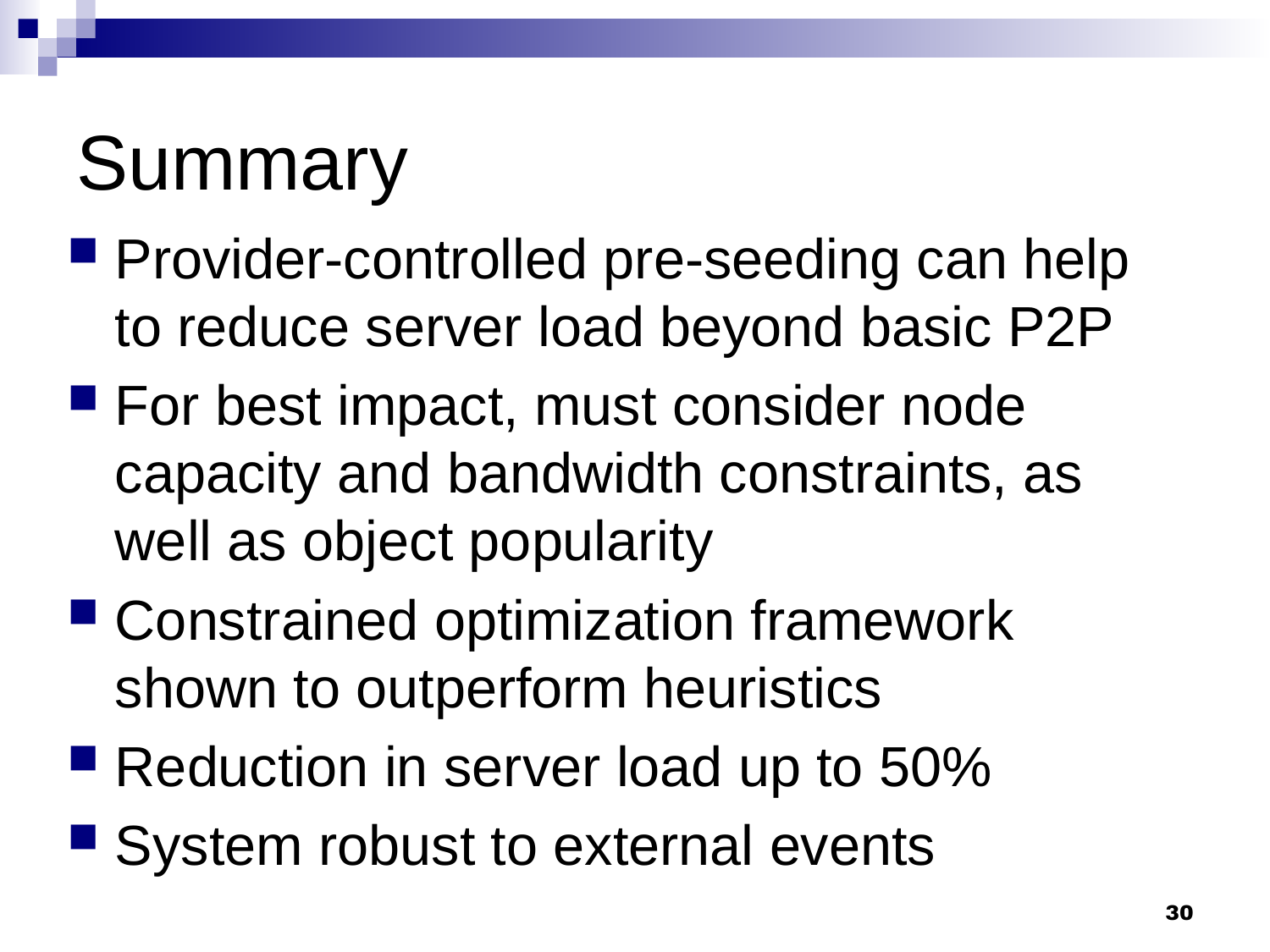

# Summary
Provider-controlled pre-seeding can help to reduce server load beyond basic P2P
For best impact, must consider node capacity and bandwidth constraints, as well as object popularity
Constrained optimization framework shown to outperform heuristics
Reduction in server load up to 50%
System robust to external events

30